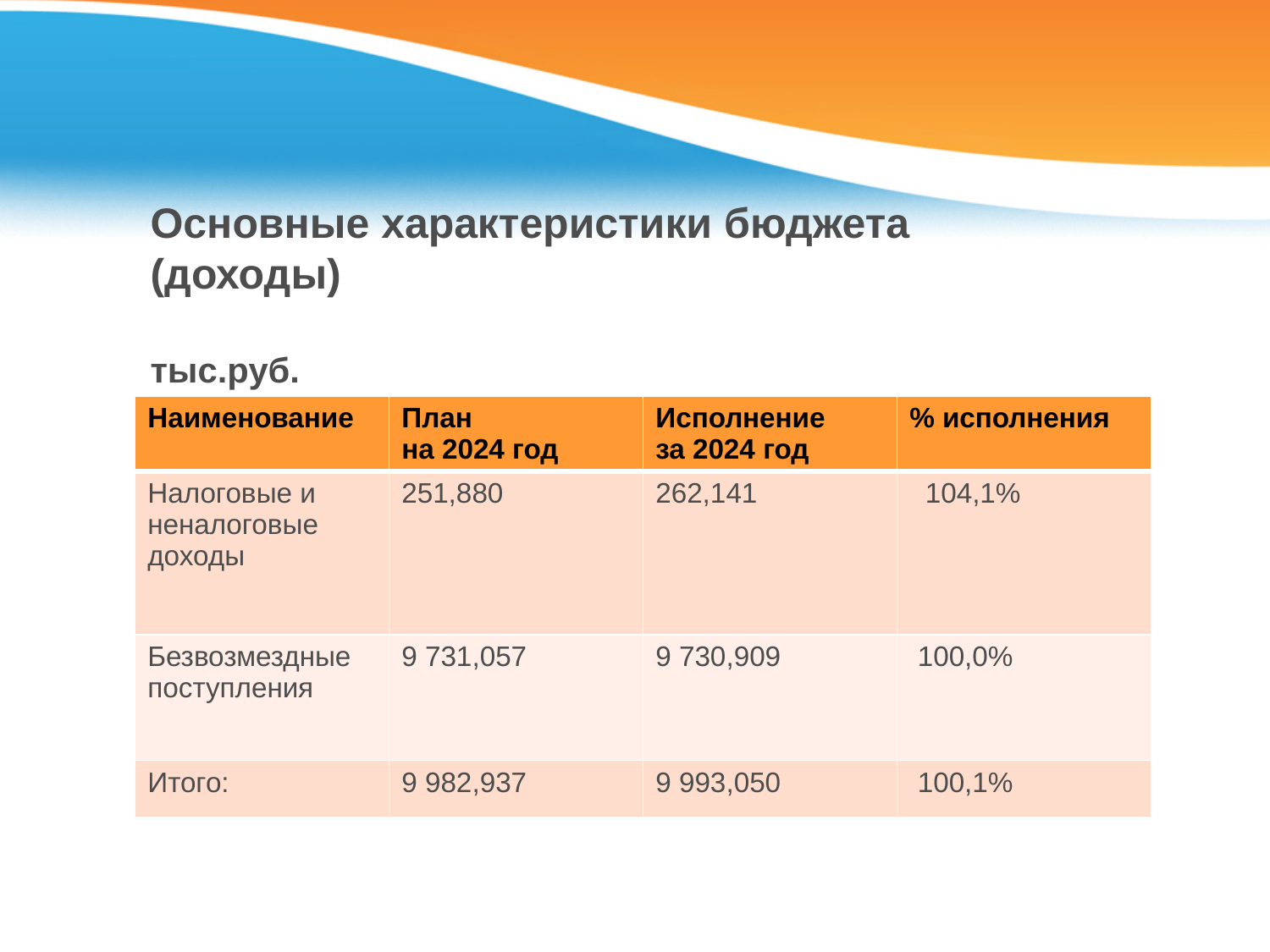

# Основные характеристики бюджета (доходы) тыс.руб.
| Наименование | План на 2024 год | Исполнение за 2024 год | % исполнения |
| --- | --- | --- | --- |
| Налоговые и неналоговые доходы | 251,880 | 262,141 | 104,1% |
| Безвозмездные поступления | 9 731,057 | 9 730,909 | 100,0% |
| Итого: | 9 982,937 | 9 993,050 | 100,1% |